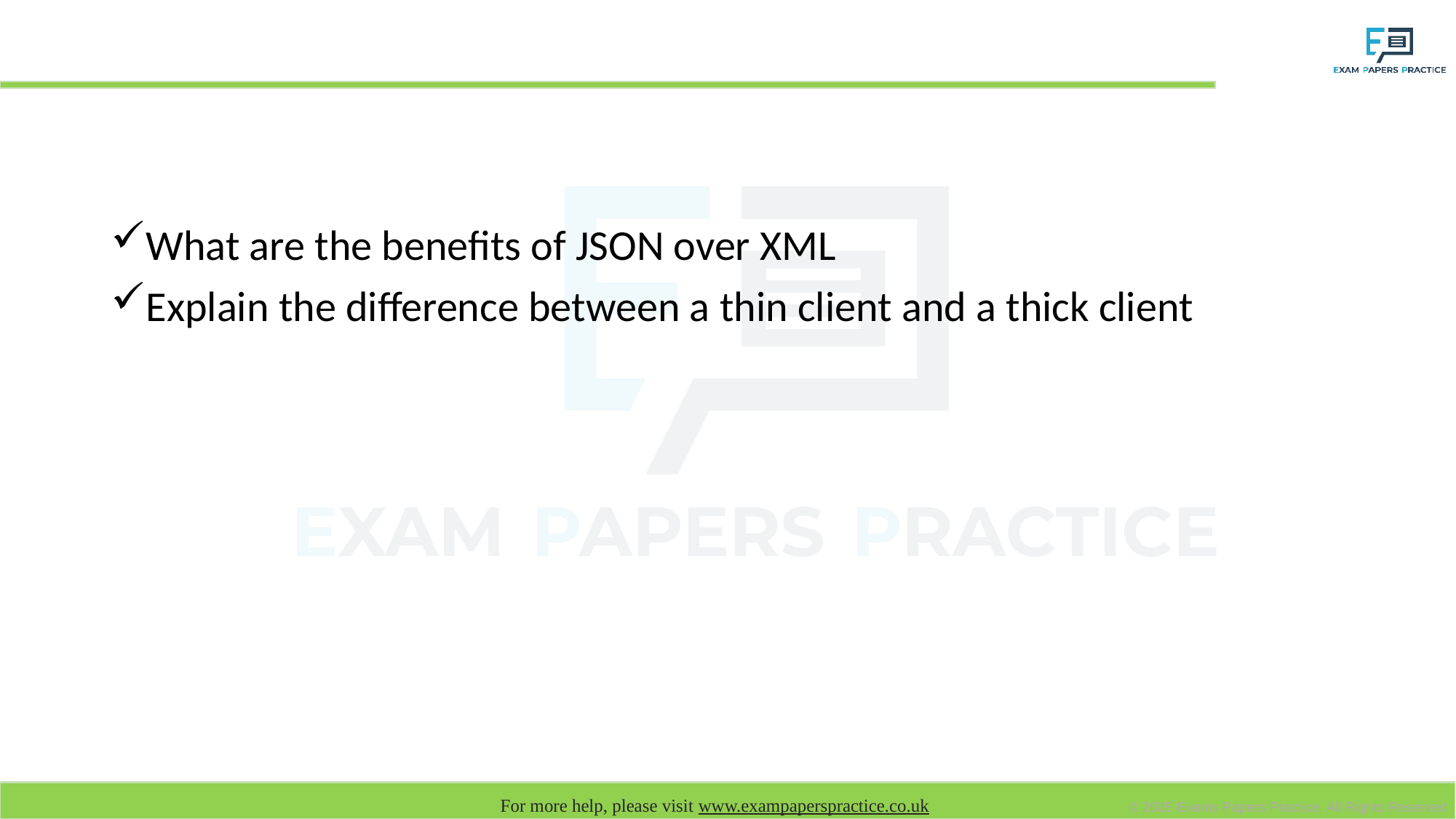

# Plenary – Think, Pair, Share
What are the benefits of JSON over XML
Explain the difference between a thin client and a thick client